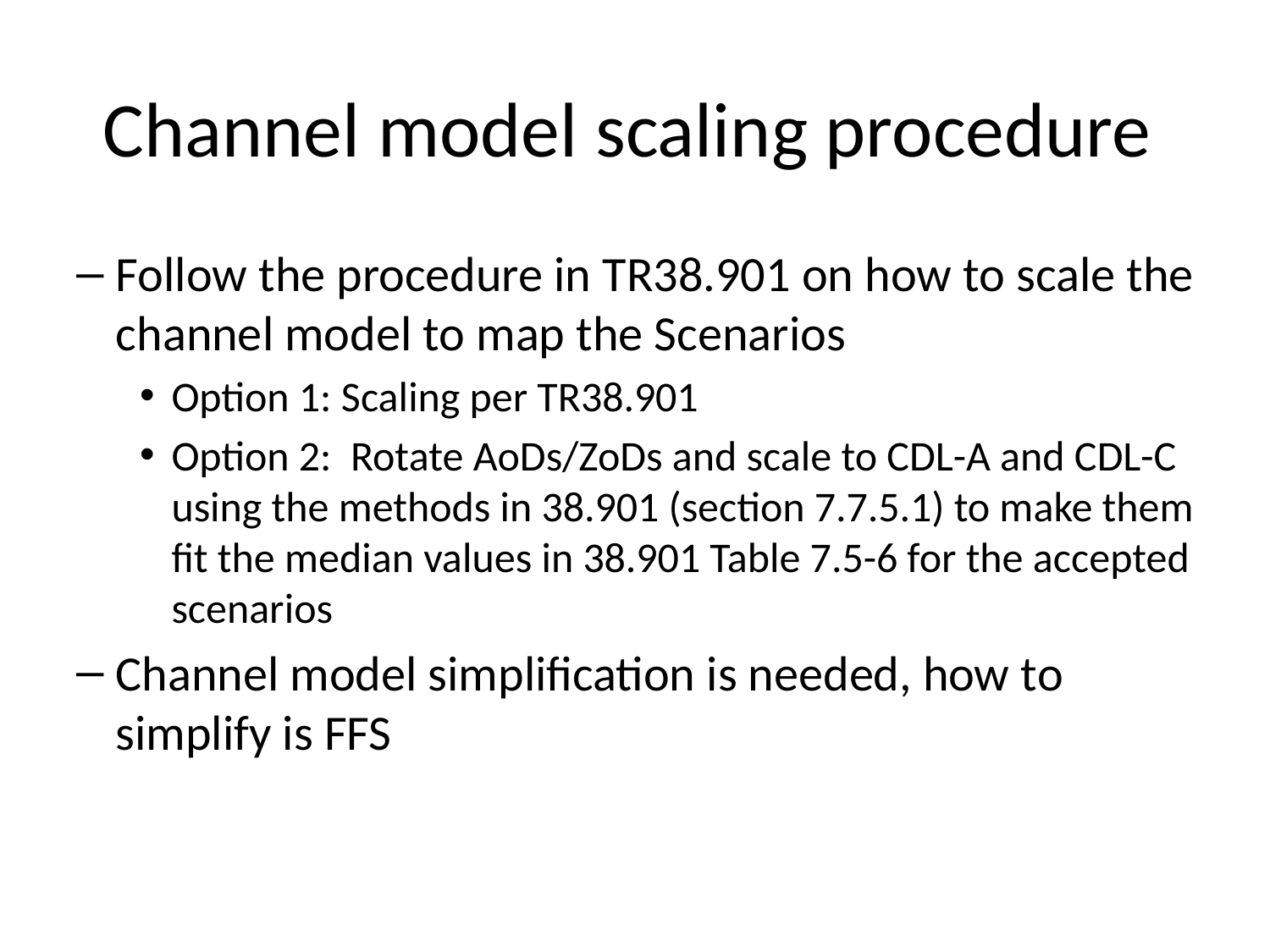

# Channel model scaling procedure
Follow the procedure in TR38.901 on how to scale the channel model to map the Scenarios
Option 1: Scaling per TR38.901
Option 2:  Rotate AoDs/ZoDs and scale to CDL-A and CDL-C using the methods in 38.901 (section 7.7.5.1) to make them fit the median values in 38.901 Table 7.5-6 for the accepted scenarios
Channel model simplification is needed, how to simplify is FFS